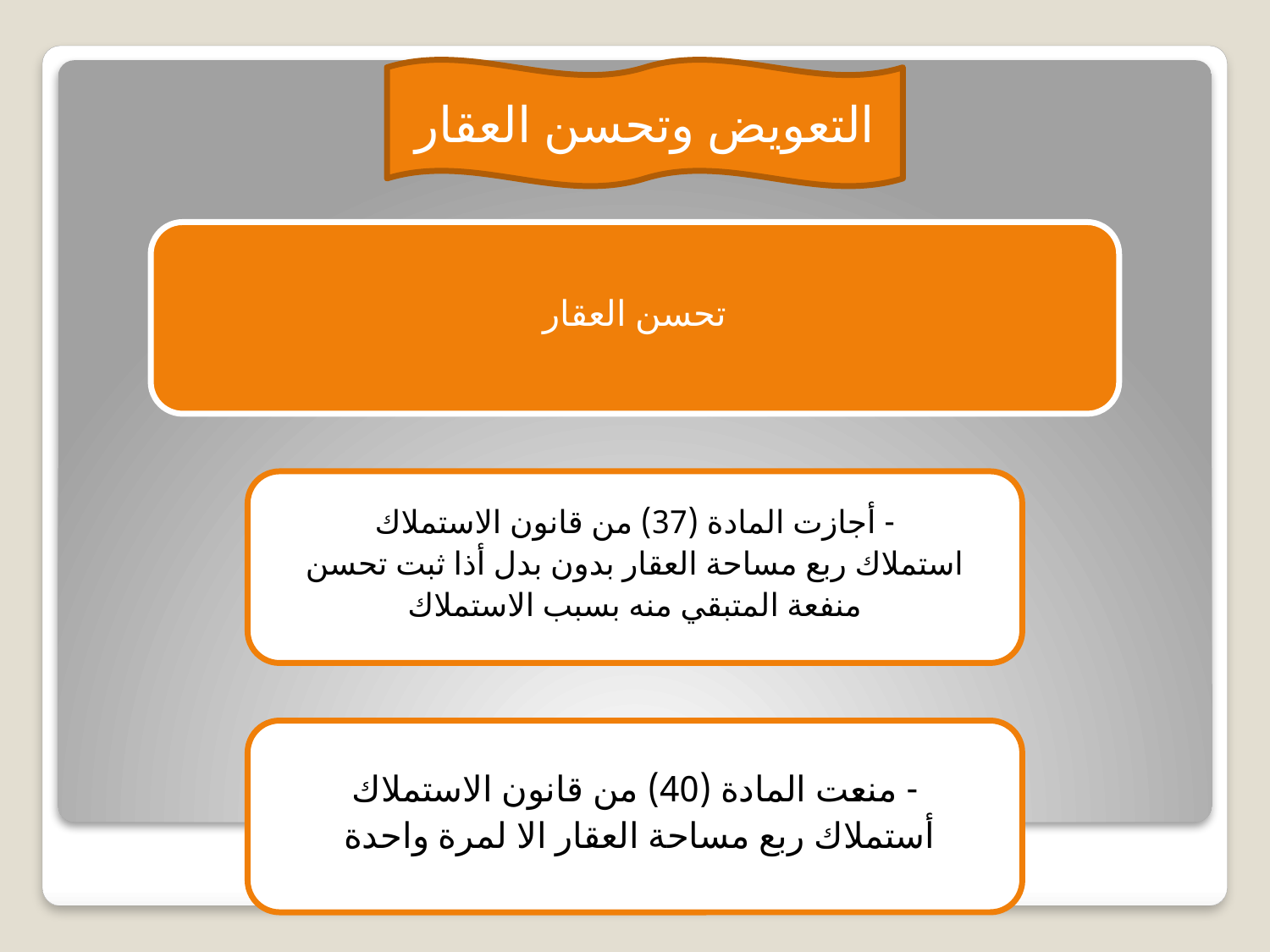

التعويض وتحسن العقار
تحسن العقار
التعويض
#